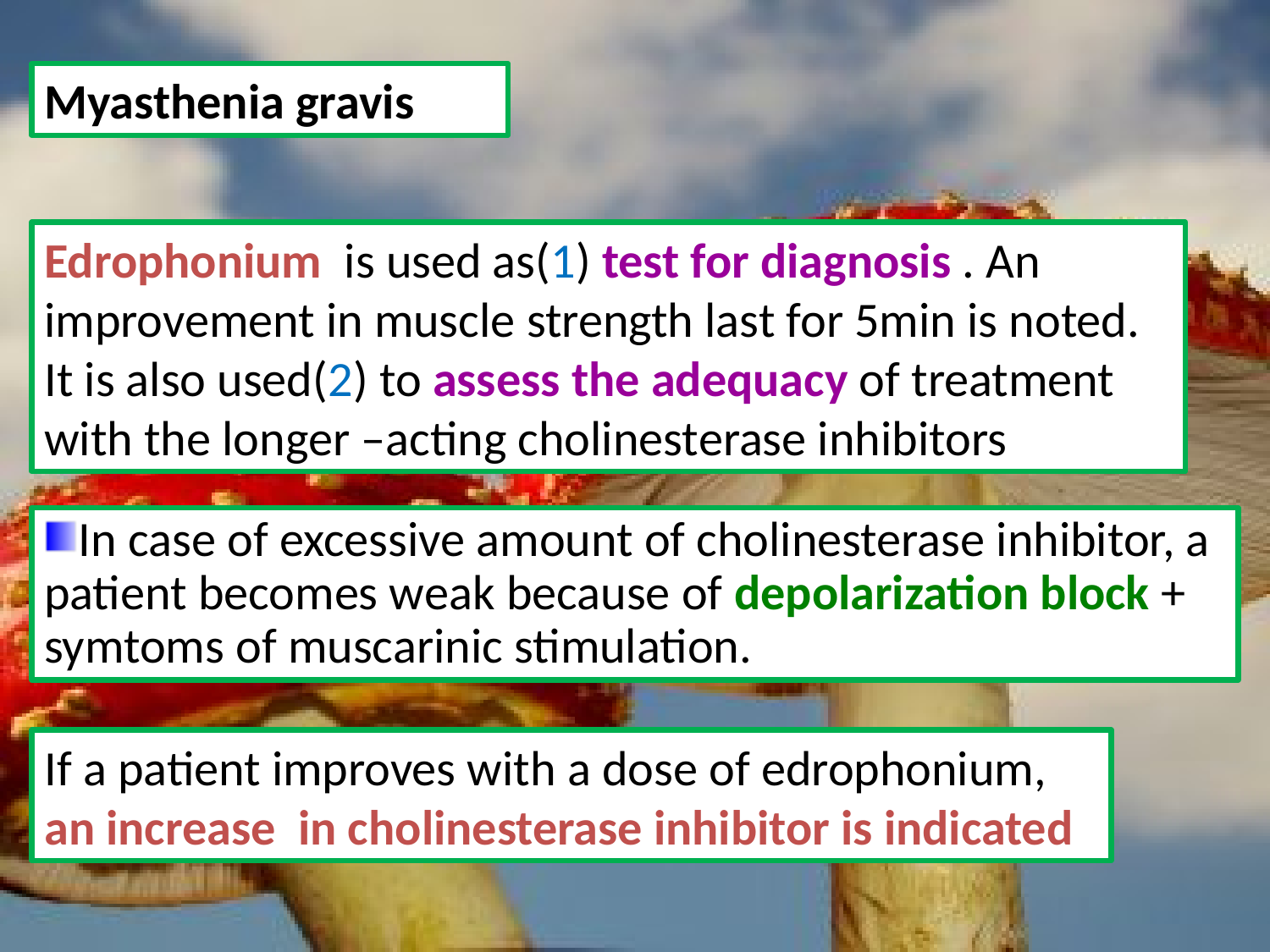

Myasthenia gravis
Edrophonium  is used as(1) test for diagnosis . An improvement in muscle strength last for 5min is noted. It is also used(2) to assess the adequacy of treatment with the longer –acting cholinesterase inhibitors
In case of excessive amount of cholinesterase inhibitor, a patient becomes weak because of depolarization block + symtoms of muscarinic stimulation.
If a patient improves with a dose of edrophonium, an increase  in cholinesterase inhibitor is indicated